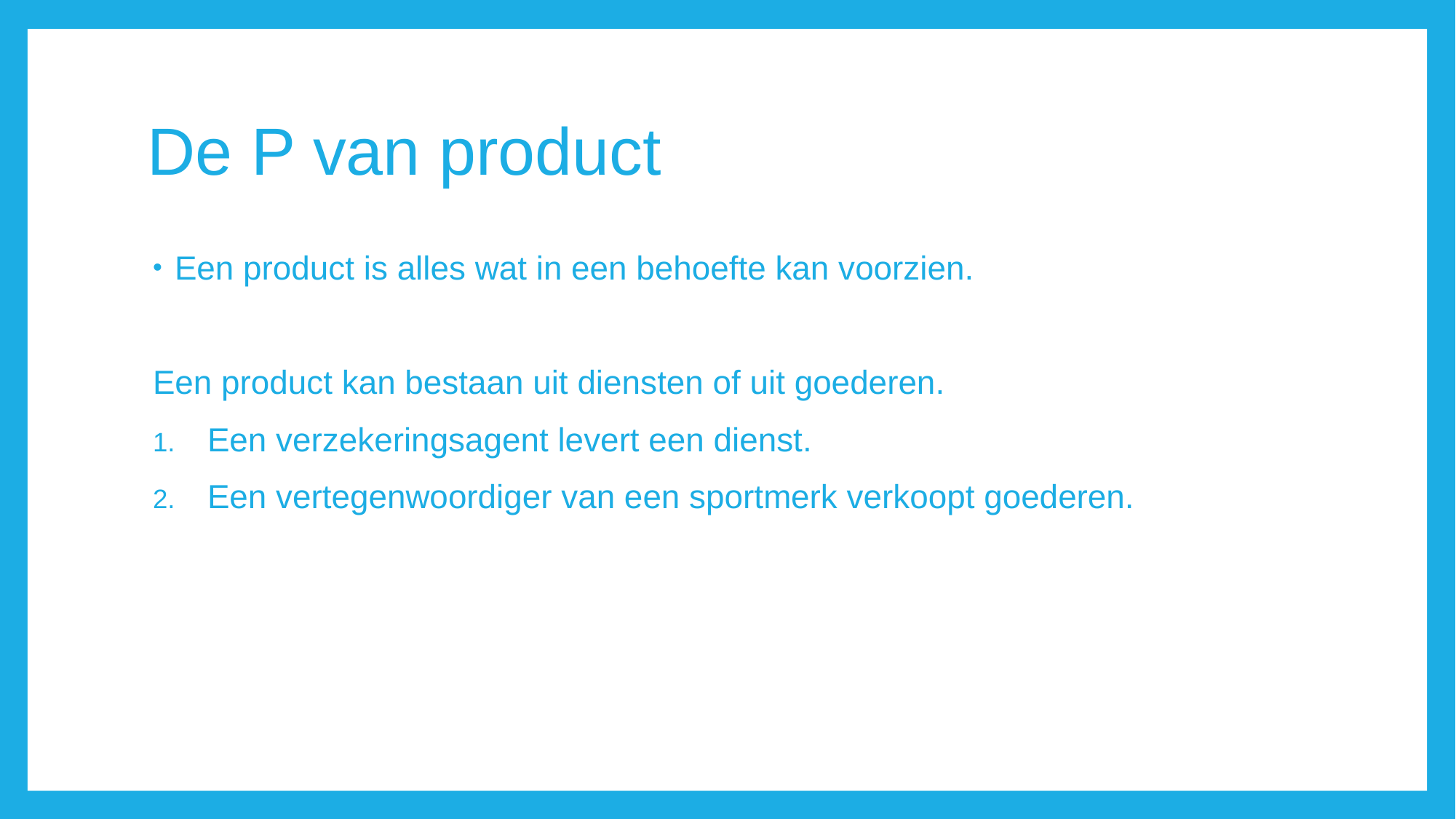

# De P van product
Een product is alles wat in een behoefte kan voorzien.

Een product kan bestaan uit diensten of uit goederen.
Een verzekeringsagent levert een dienst.
Een vertegenwoordiger van een sportmerk verkoopt goederen.